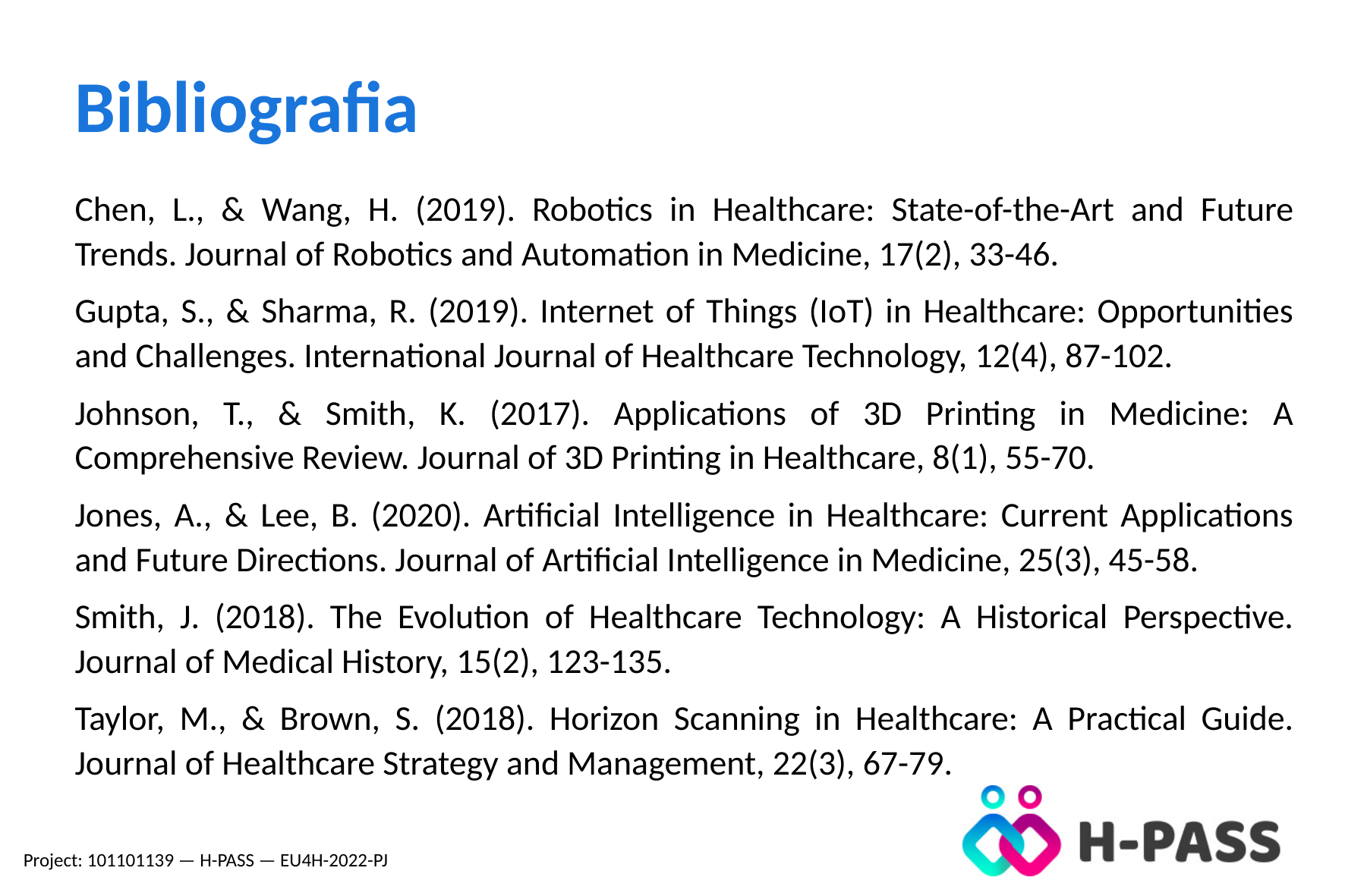

Bibliografia
Chen, L., & Wang, H. (2019). Robotics in Healthcare: State-of-the-Art and Future Trends. Journal of Robotics and Automation in Medicine, 17(2), 33-46.
Gupta, S., & Sharma, R. (2019). Internet of Things (IoT) in Healthcare: Opportunities and Challenges. International Journal of Healthcare Technology, 12(4), 87-102.
Johnson, T., & Smith, K. (2017). Applications of 3D Printing in Medicine: A Comprehensive Review. Journal of 3D Printing in Healthcare, 8(1), 55-70.
Jones, A., & Lee, B. (2020). Artificial Intelligence in Healthcare: Current Applications and Future Directions. Journal of Artificial Intelligence in Medicine, 25(3), 45-58.
Smith, J. (2018). The Evolution of Healthcare Technology: A Historical Perspective. Journal of Medical History, 15(2), 123-135.
Taylor, M., & Brown, S. (2018). Horizon Scanning in Healthcare: A Practical Guide. Journal of Healthcare Strategy and Management, 22(3), 67-79.
Project: 101101139 — H-PASS — EU4H-2022-PJ